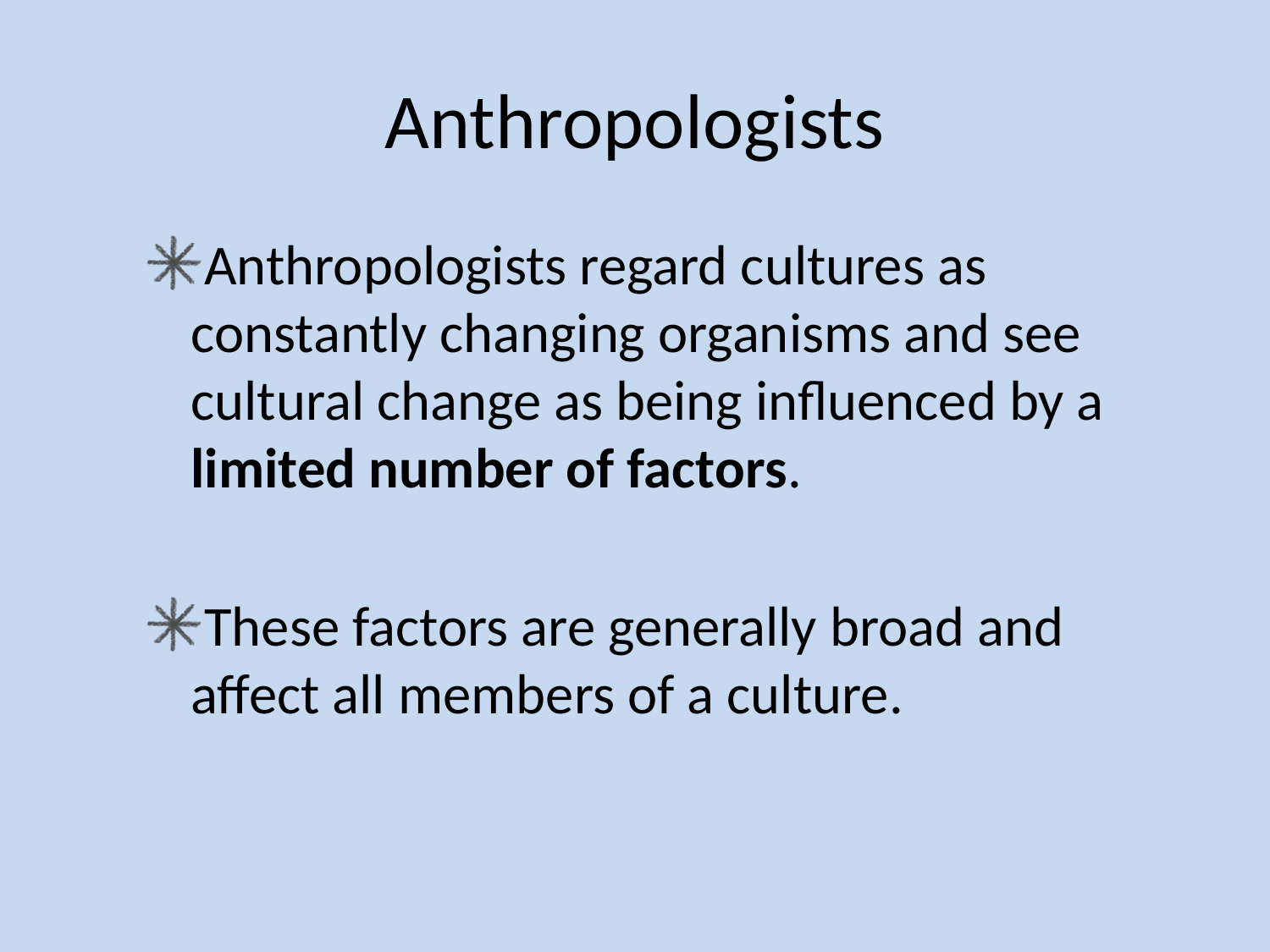

# Anthropologists
Anthropologists regard cultures as constantly changing organisms and see cultural change as being influenced by a limited number of factors.

These factors are generally broad and affect all members of a culture.